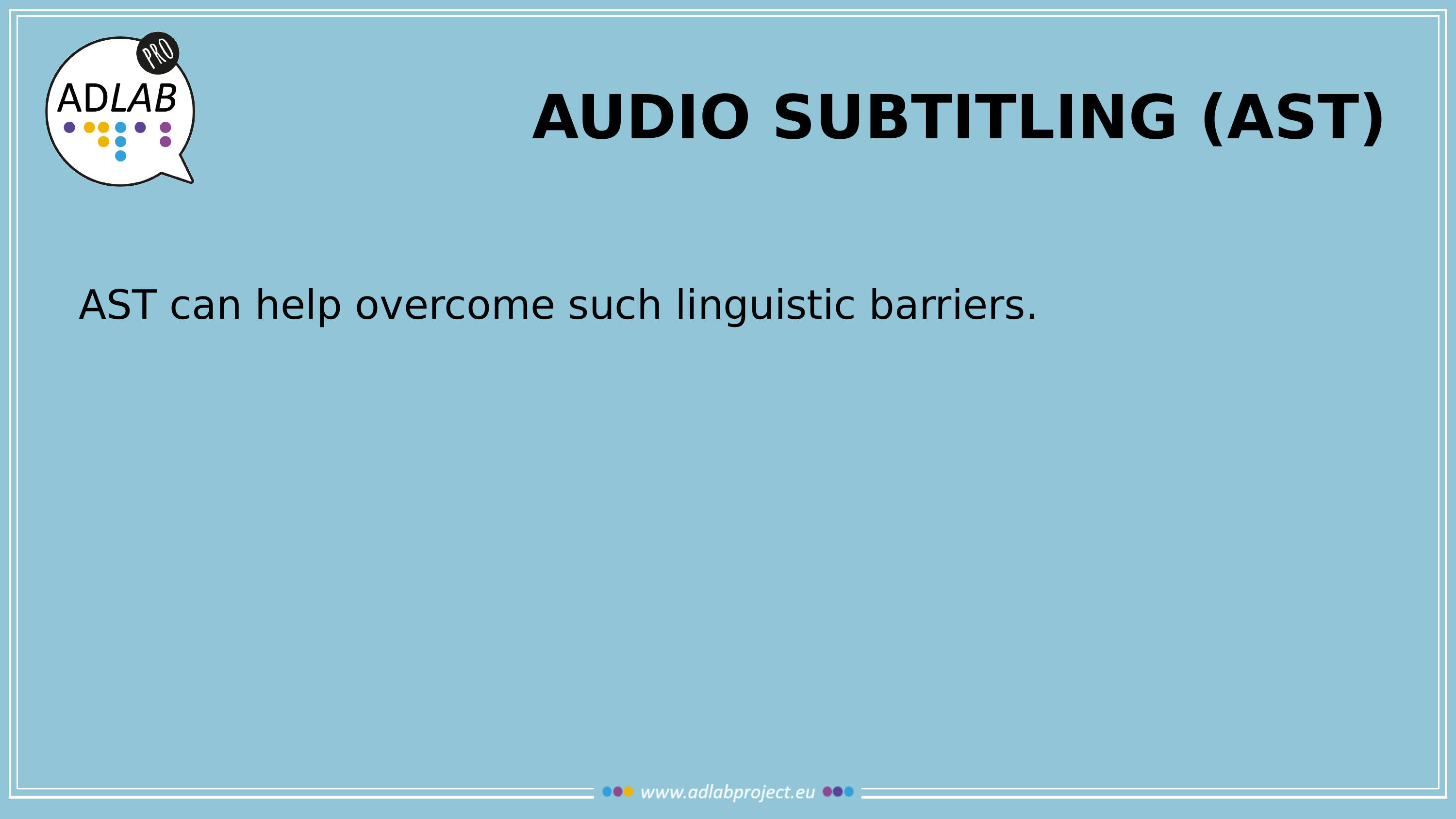

# AUDIO SUBTITLING (AST)
AST can help overcome such linguistic barriers.